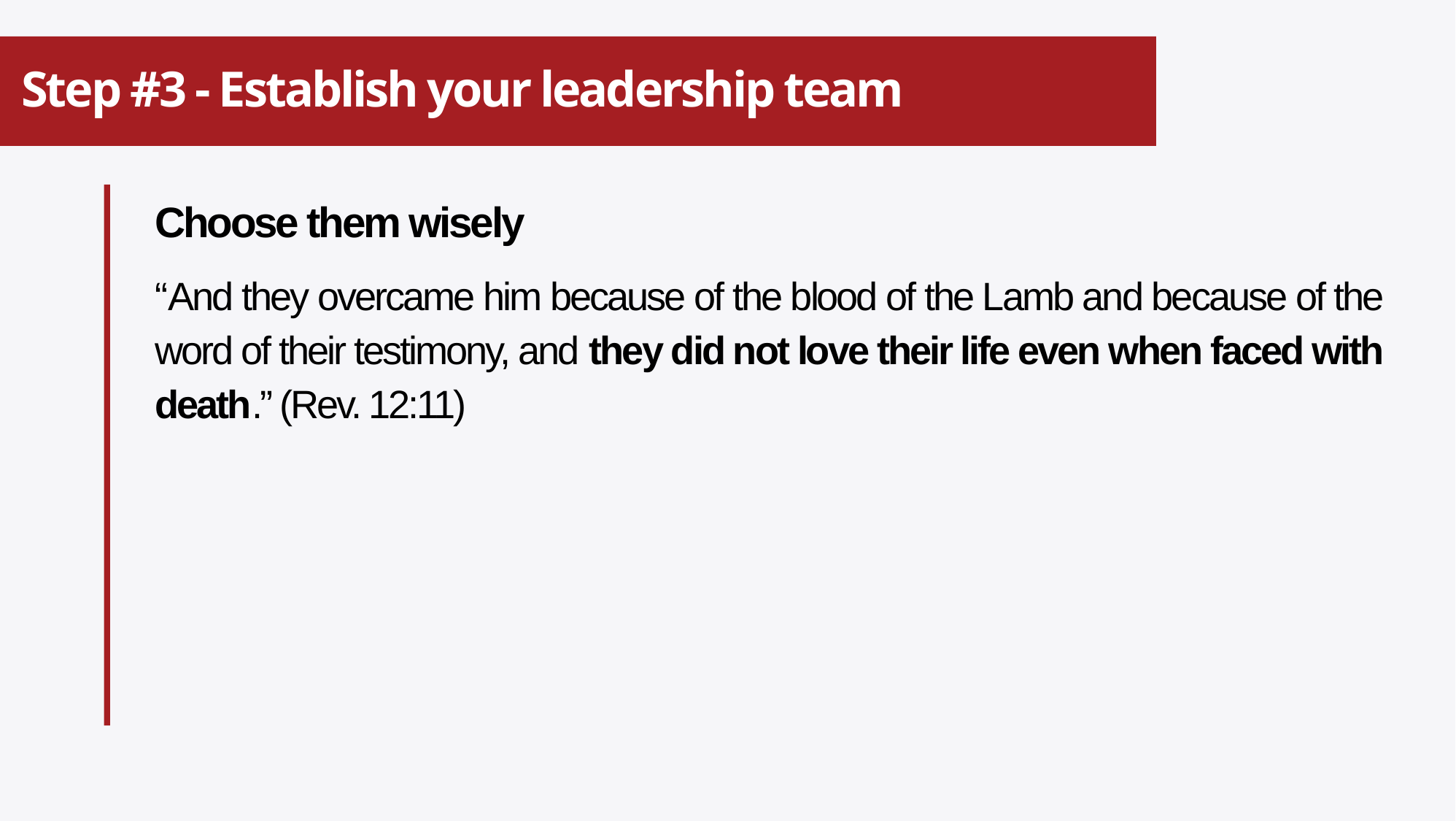

# Step #3 - Establish your leadership team
Choose them wisely
“And they overcame him because of the blood of the Lamb and because of the word of their testimony, and they did not love their life even when faced with death.” (Rev. 12:11)